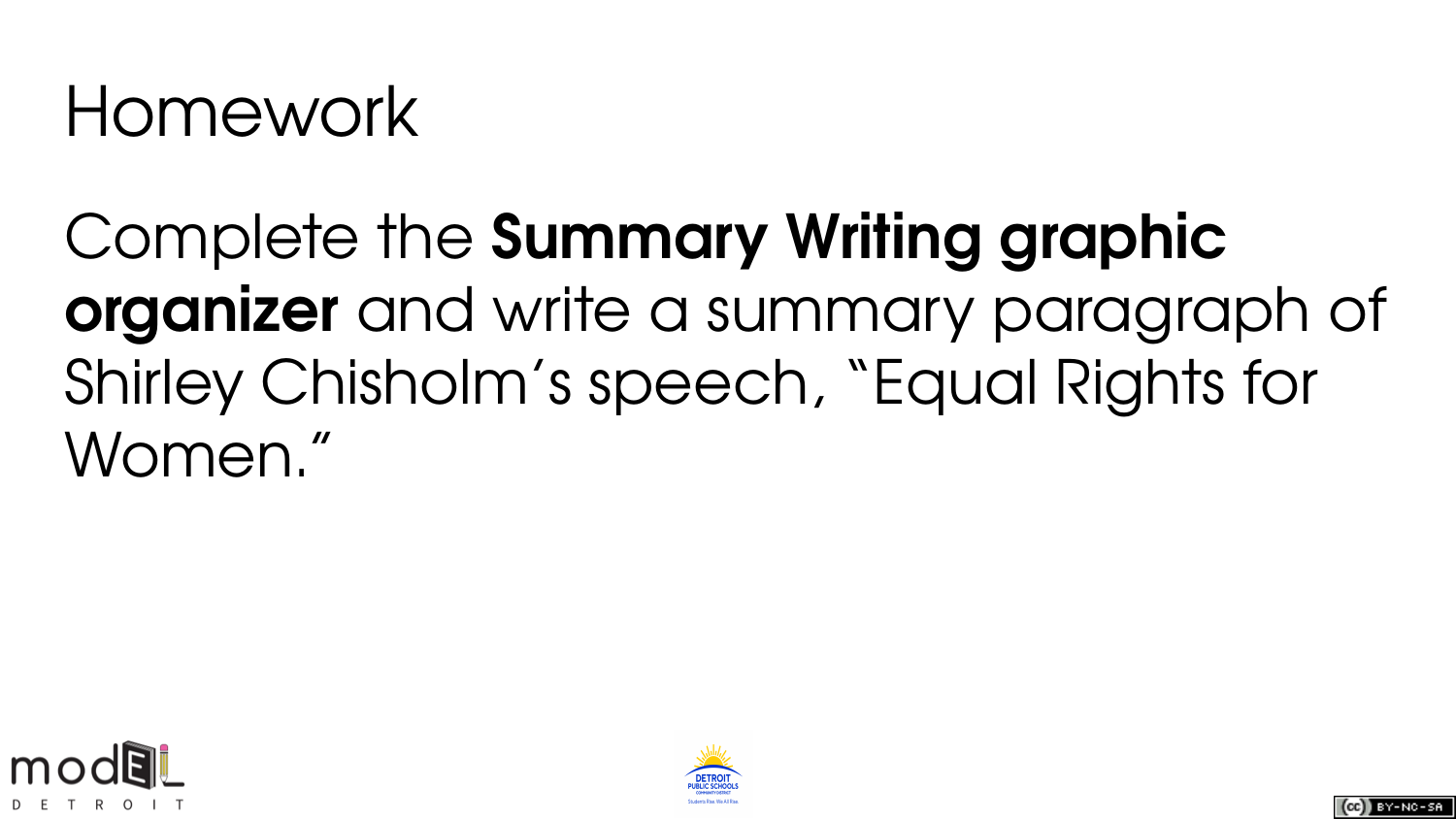

# Homework
Complete the Summary Writing graphic organizer and write a summary paragraph of Shirley Chisholm’s speech, “Equal Rights for Women.”